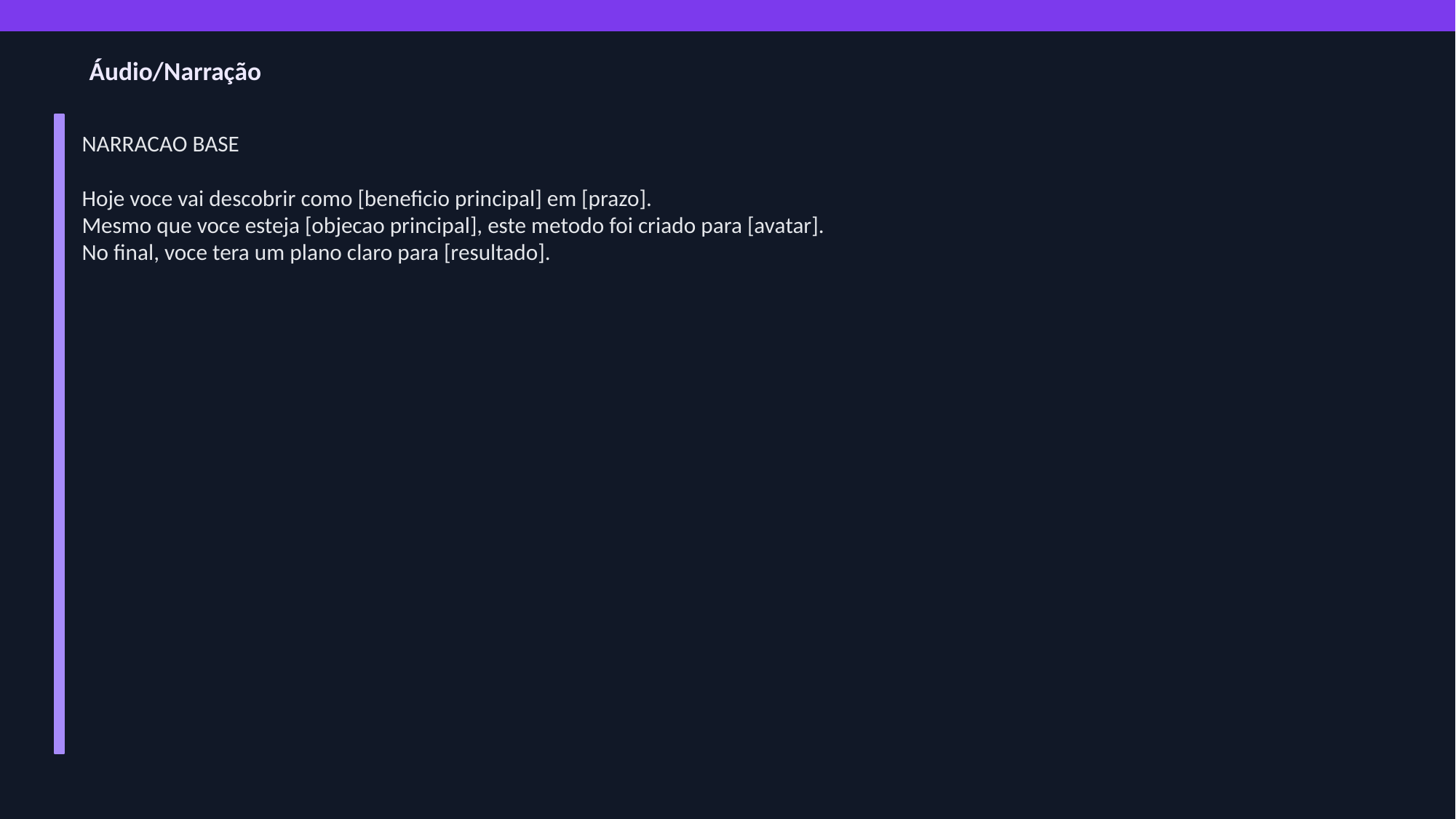

Áudio/Narração

NARRACAO BASE

Hoje voce vai descobrir como [beneficio principal] em [prazo].
Mesmo que voce esteja [objecao principal], este metodo foi criado para [avatar].
No final, voce tera um plano claro para [resultado].